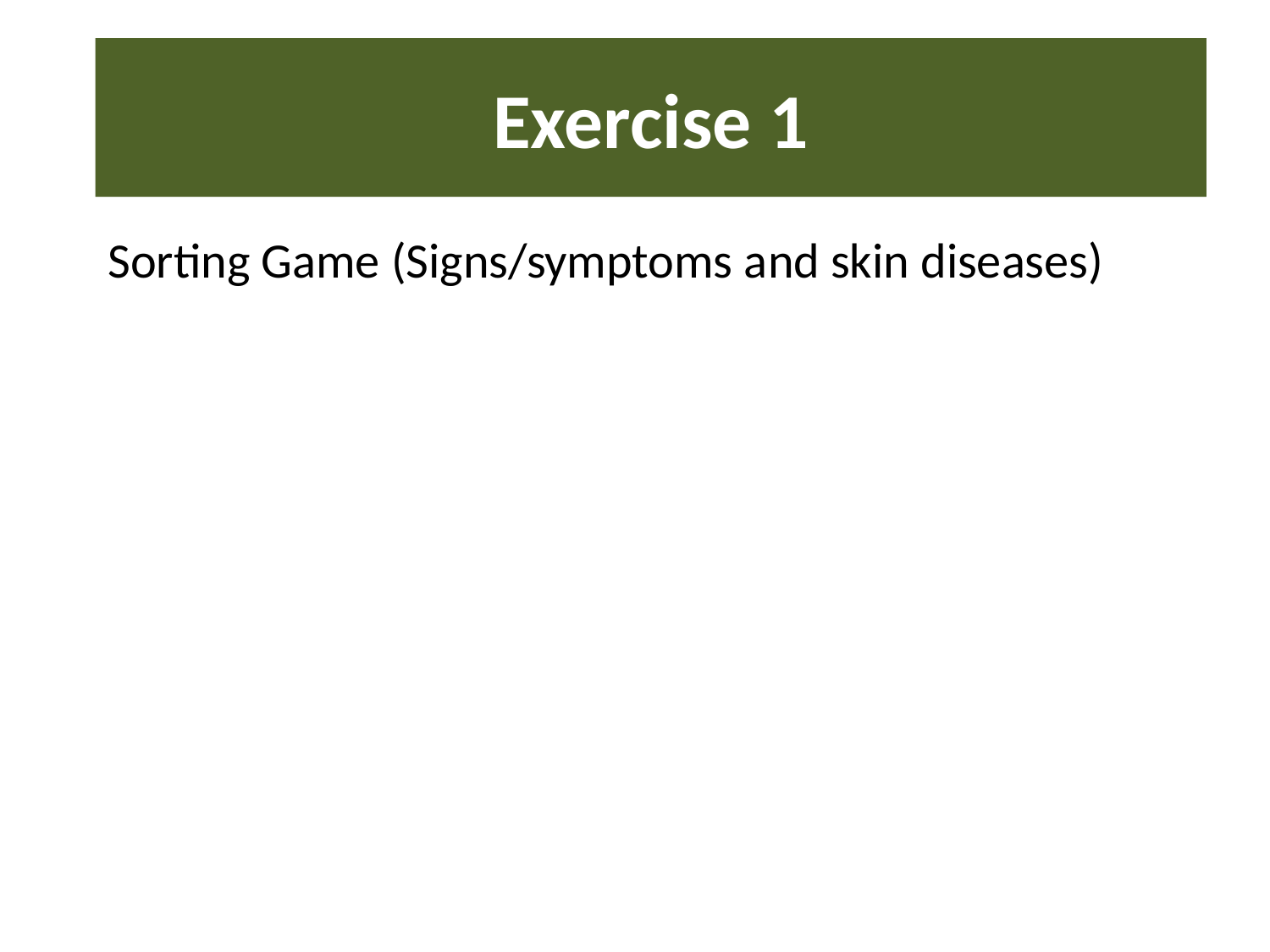

# Exercise 1
Sorting Game (Signs/symptoms and skin diseases)